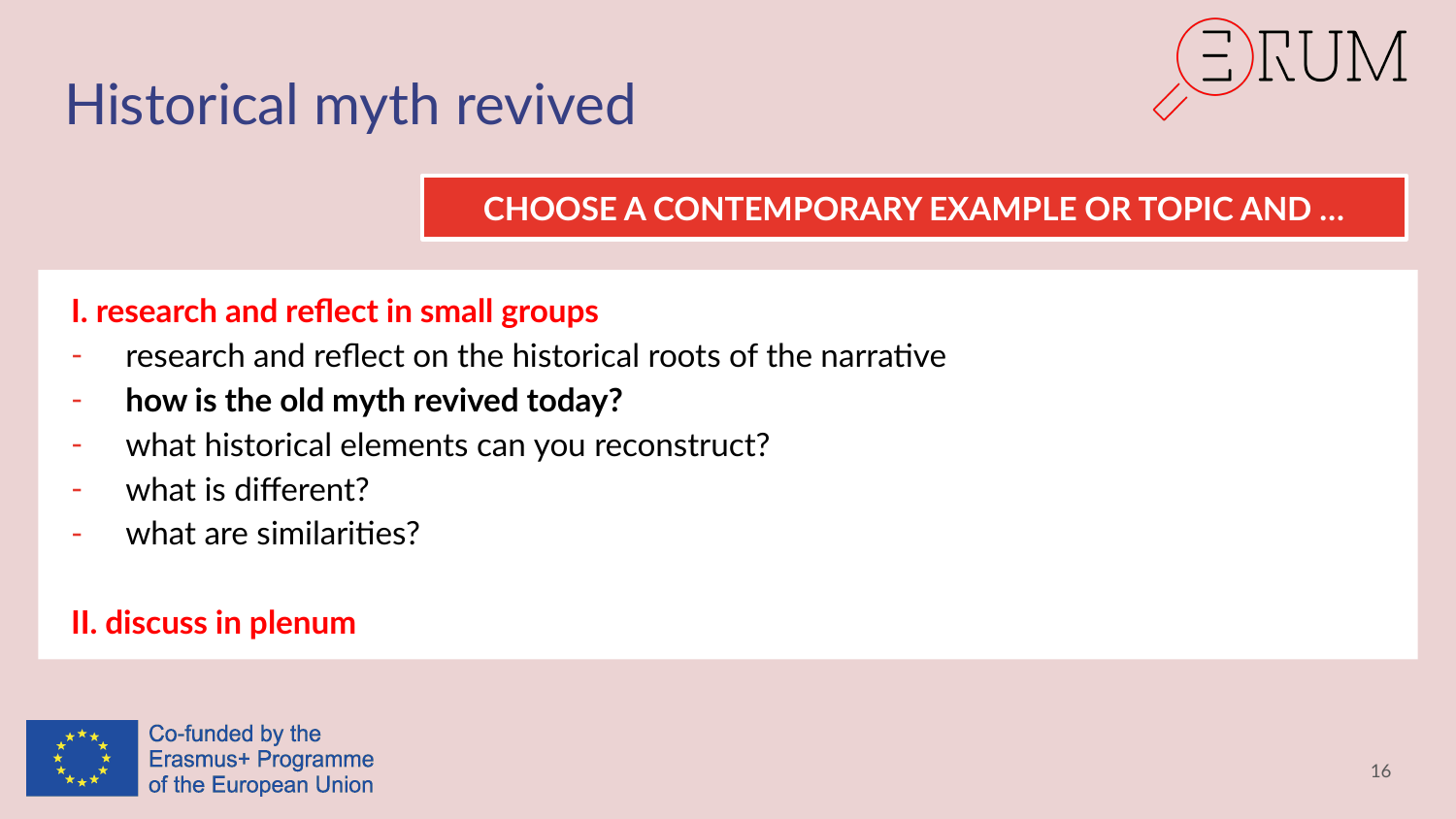

# Historical myth revived
CHOOSE A CONTEMPORARY EXAMPLE OR TOPIC AND …
I. research and reflect in small groups
research and reflect on the historical roots of the narrative
how is the old myth revived today?
what historical elements can you reconstruct?
what is different?
what are similarities?

II. discuss in plenum
16